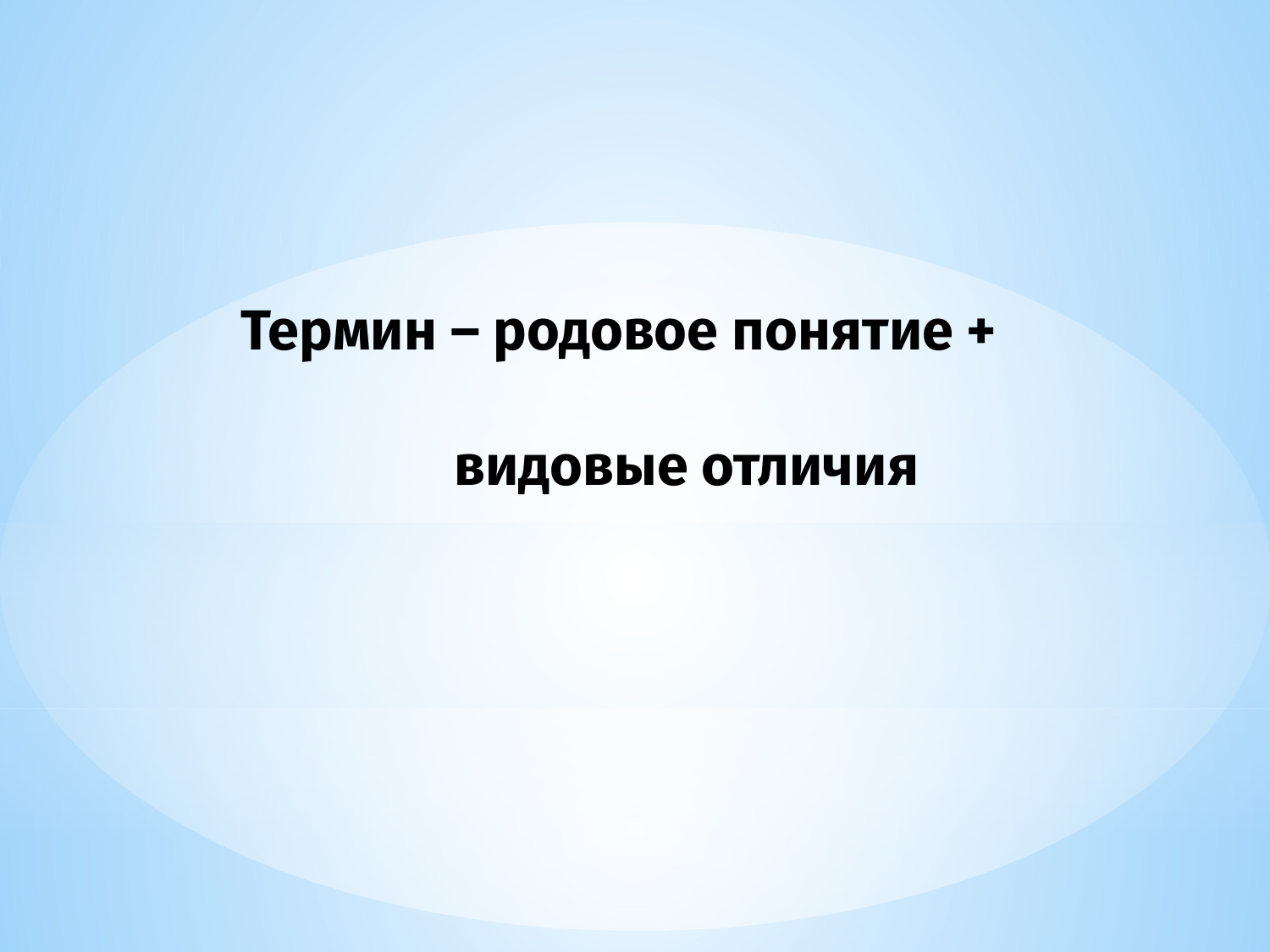

Термин – родовое понятие +

                видовые отличия